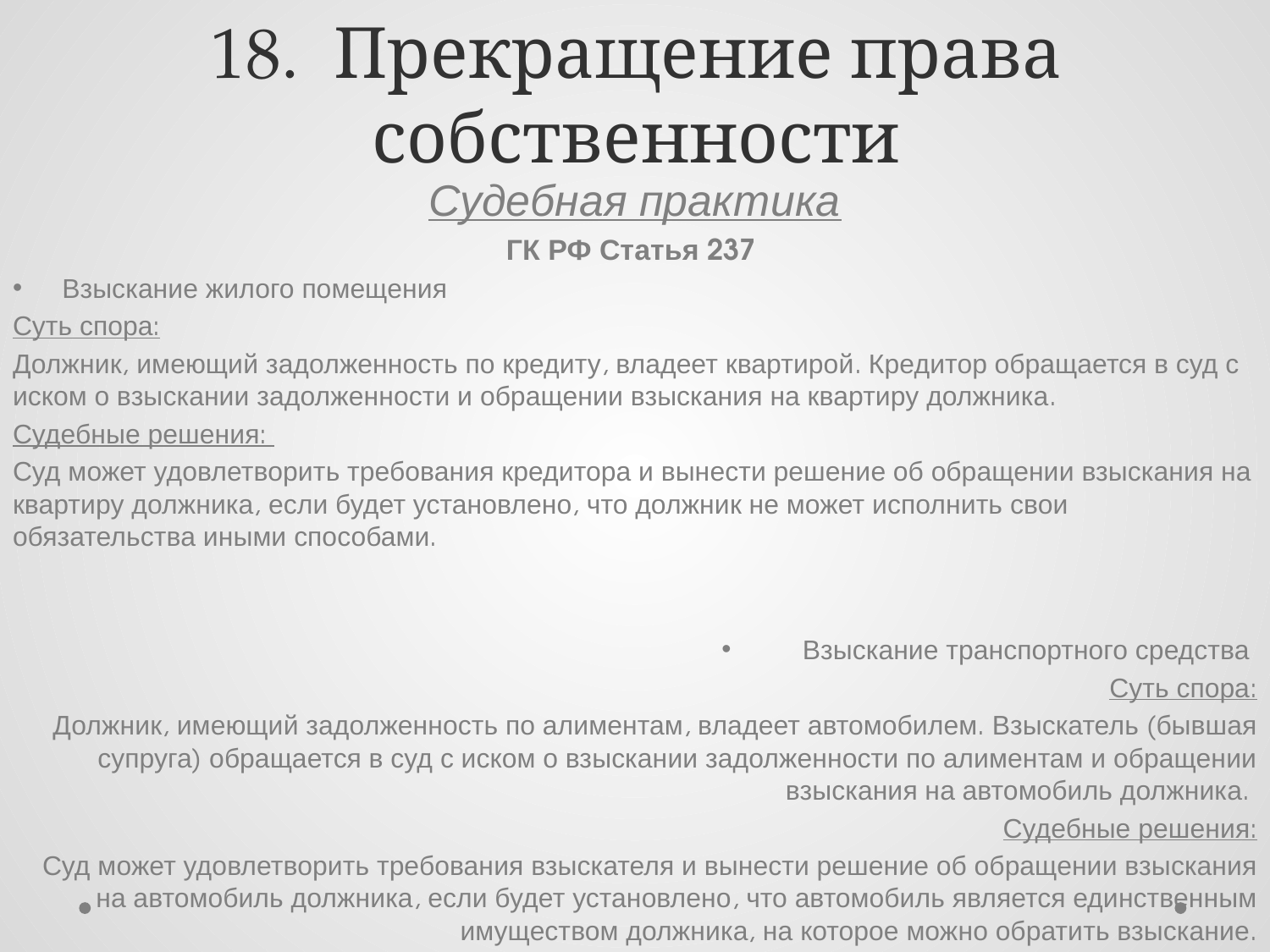

# 18.  Прекращение права собственности
Судебная практика
ГК РФ Статья 237
Взыскание жилого помещения
Суть спора:
Должник, имеющий задолженность по кредиту, владеет квартирой. Кредитор обращается в суд с иском о взыскании задолженности и обращении взыскания на квартиру должника.
Судебные решения:
Суд может удовлетворить требования кредитора и вынести решение об обращении взыскания на квартиру должника, если будет установлено, что должник не может исполнить свои обязательства иными способами.

Взыскание транспортного средства
Суть спора:
Должник, имеющий задолженность по алиментам, владеет автомобилем. Взыскатель (бывшая супруга) обращается в суд с иском о взыскании задолженности по алиментам и обращении взыскания на автомобиль должника.
Судебные решения:
Суд может удовлетворить требования взыскателя и вынести решение об обращении взыскания на автомобиль должника, если будет установлено, что автомобиль является единственным имуществом должника, на которое можно обратить взыскание.